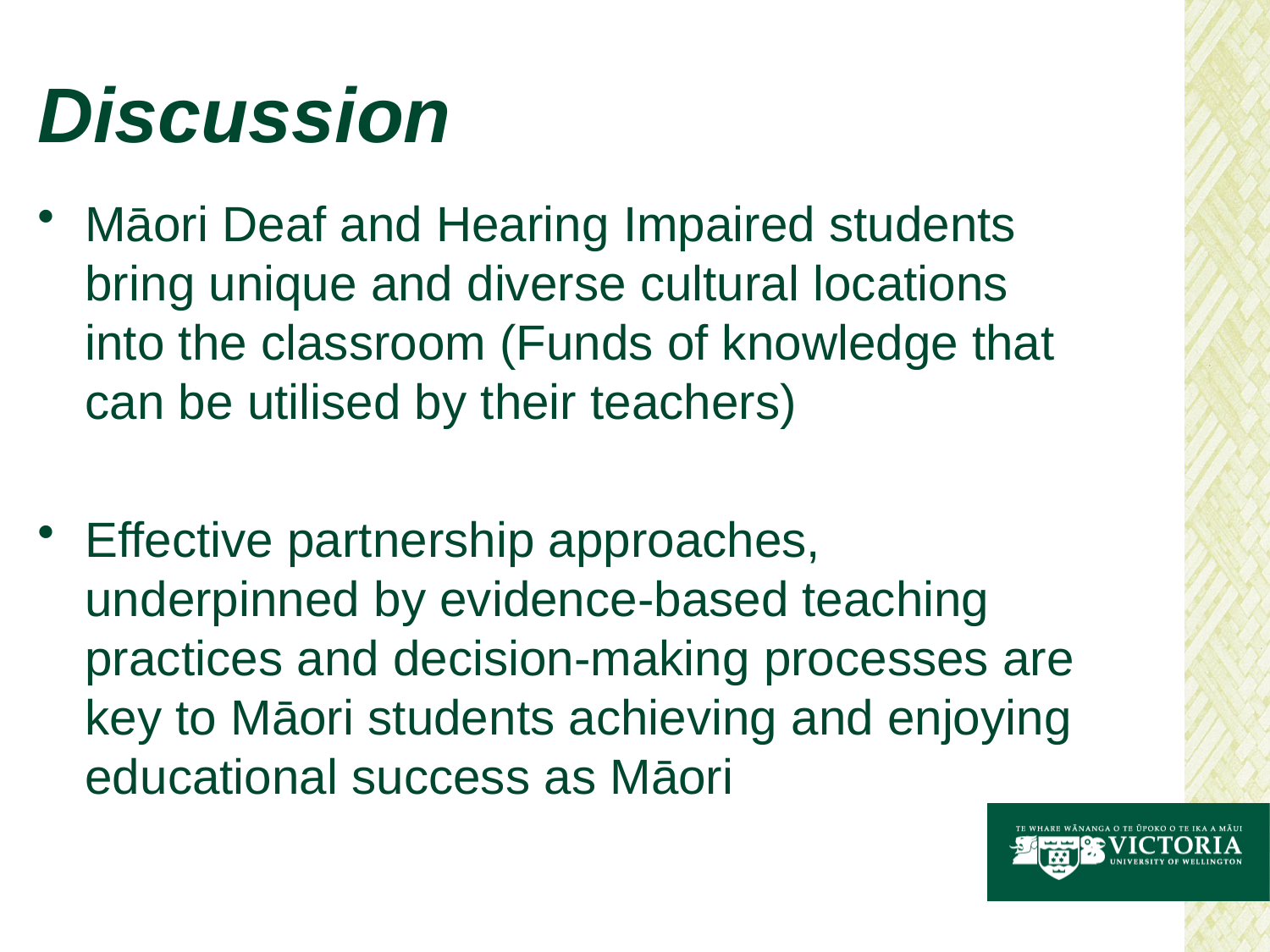

# Discussion
Māori Deaf and Hearing Impaired students bring unique and diverse cultural locations into the classroom (Funds of knowledge that can be utilised by their teachers)

Effective partnership approaches, underpinned by evidence-based teaching practices and decision-making processes are key to Māori students achieving and enjoying educational success as Māori